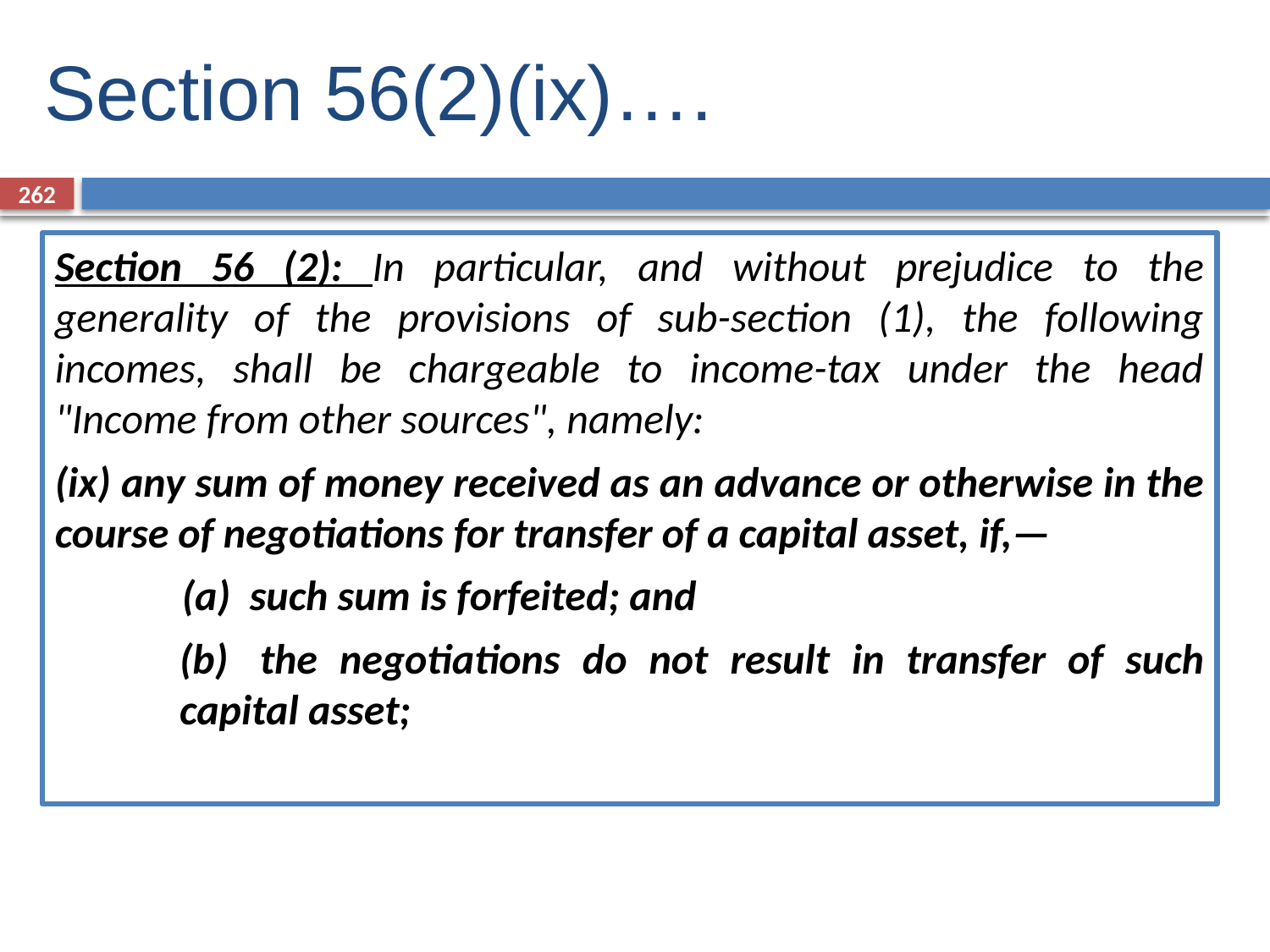

# Section 56(2)(ix)….
262
Section 56 (2): In particular, and without prejudice to the generality of the provisions of sub-section (1), the following incomes, shall be chargeable to income-tax under the head "Income from other sources", namely:
(ix) any sum of money received as an advance or otherwise in the course of negotiations for transfer of a capital asset, if,—
	(a)  such sum is forfeited; and
	(b)  the negotiations do not result in transfer of such capital asset;